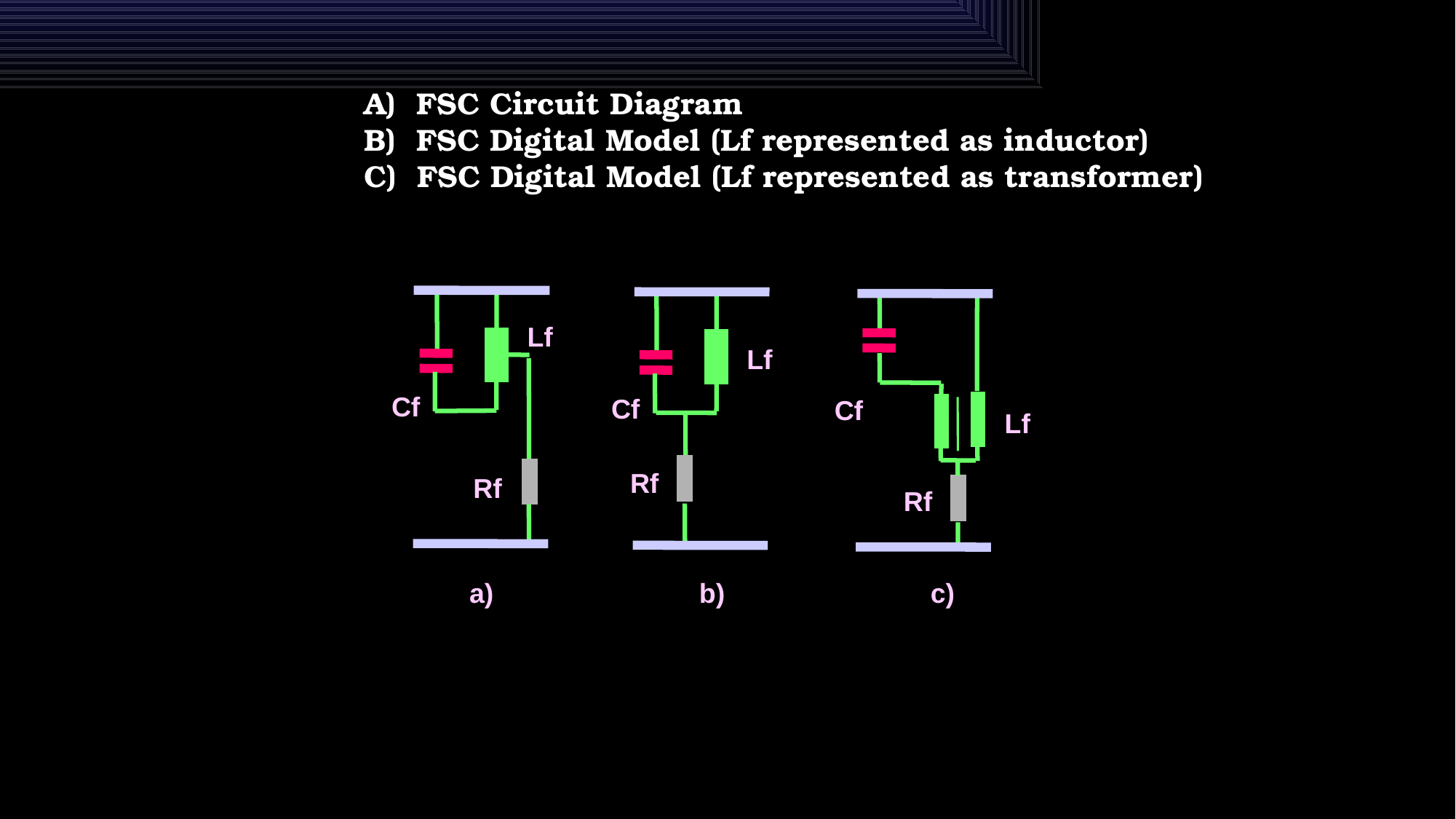

A)  FSC Circuit Diagram
B)  FSC Digital Model (Lf represented as inductor)
C)  FSC Digital Model (Lf represented as transformer)

Lf

Cf

Rf

Lf

Cf

Rf

Cf

Lf

Rf

        a)                           b)                           c)